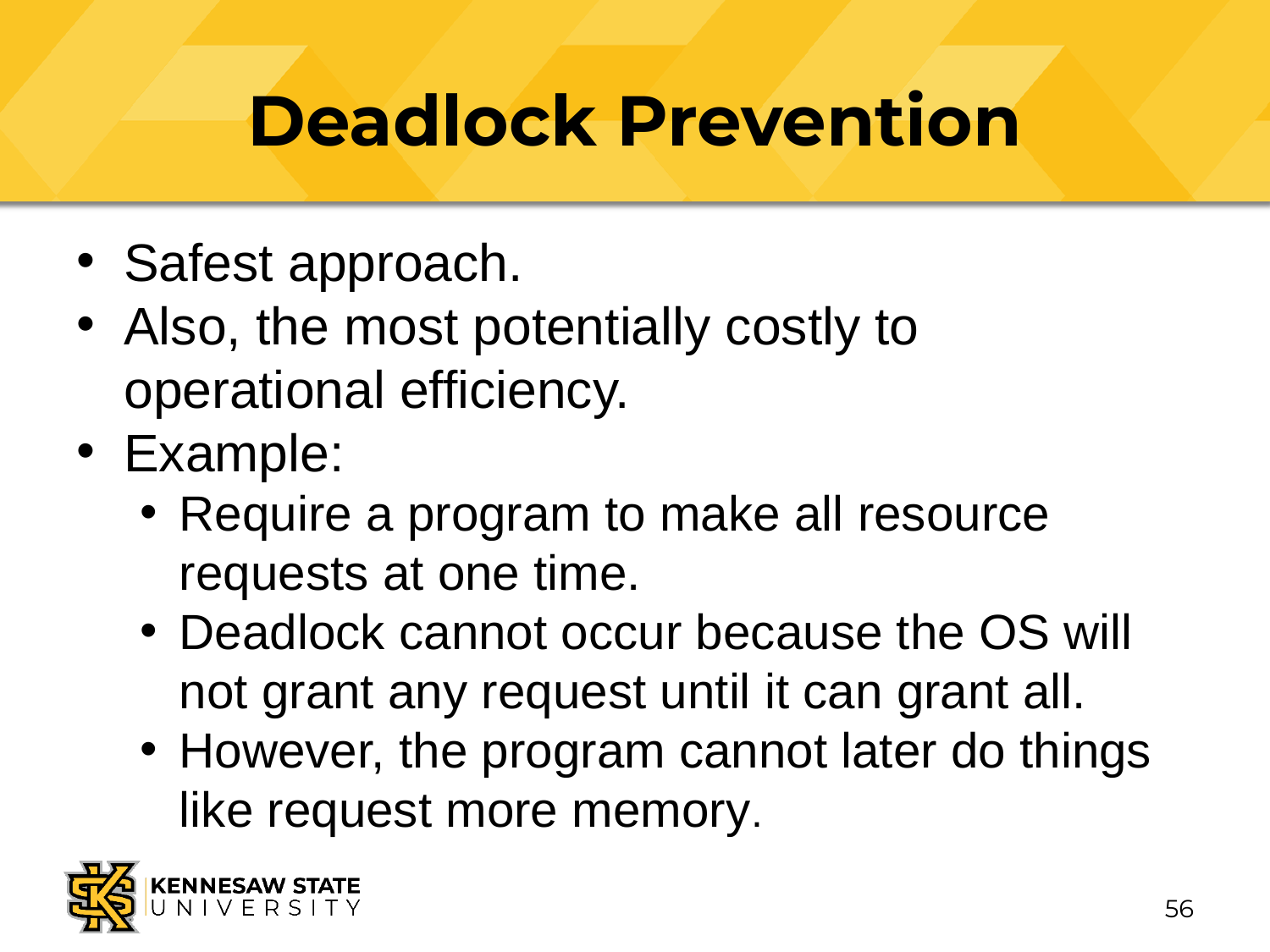

# Deadlock Prevention
Safest approach.
Also, the most potentially costly to operational efficiency.
Example:
Require a program to make all resource requests at one time.
Deadlock cannot occur because the OS will not grant any request until it can grant all.
However, the program cannot later do things like request more memory.
56